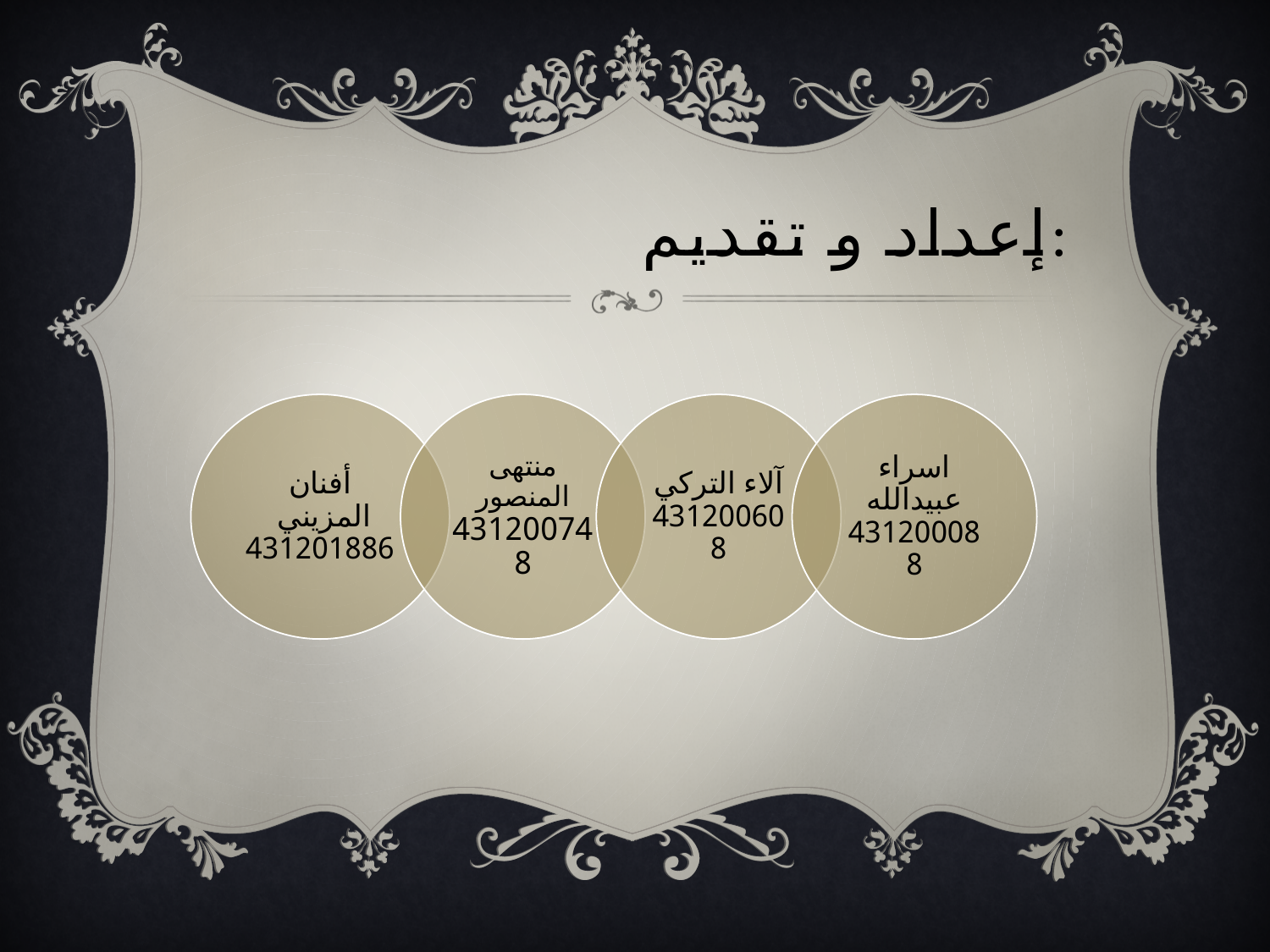

# إعداد و تقديم:
أفنان المزيني  431201886
منتهى المنصور 431200748
آلاء التركي 431200608
اسراء عبيدالله 431200088